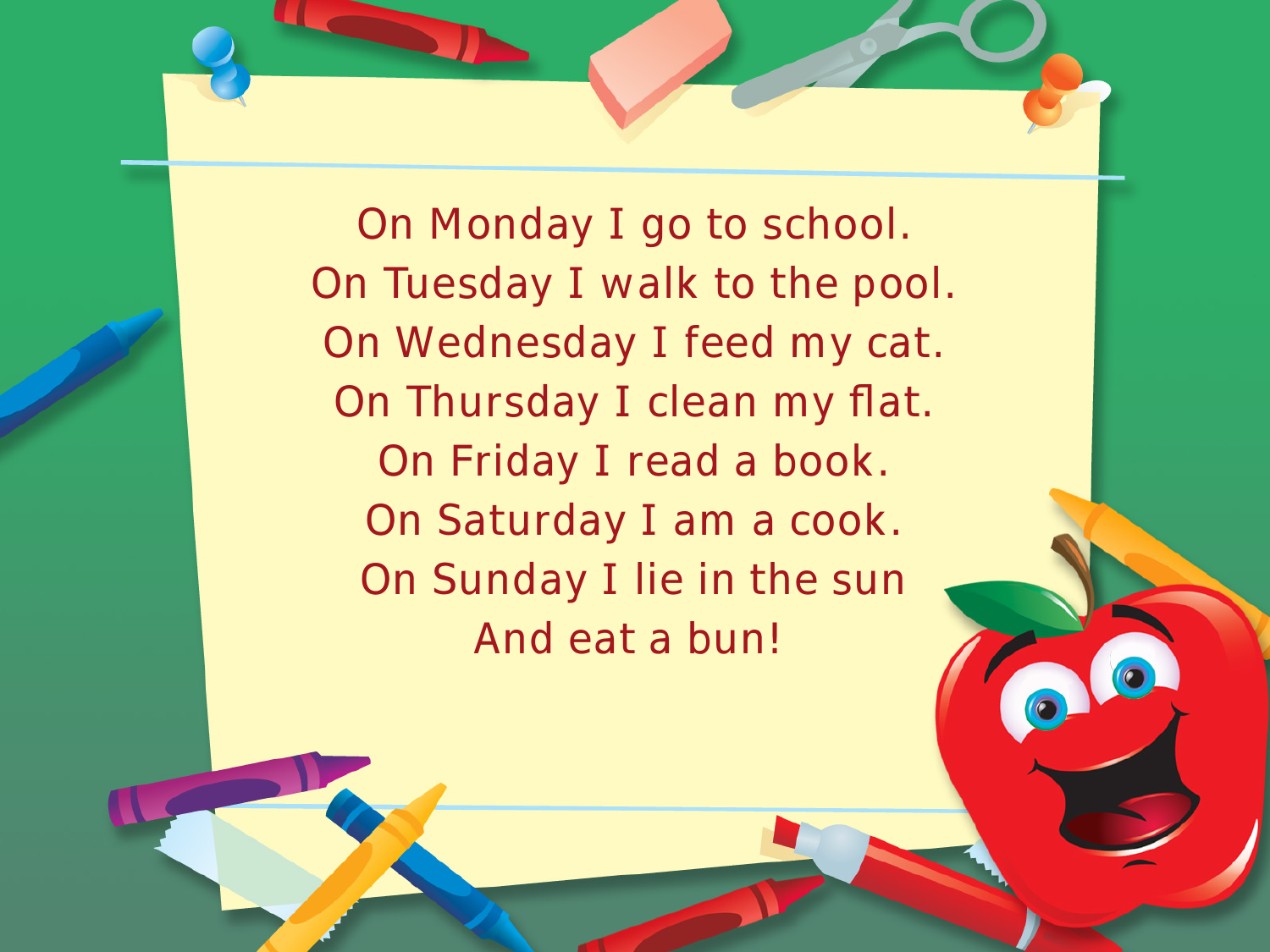

#
On Monday I go to school.
On Tuesday I walk to the pool.
On Wednesday I feed my cat.
On Thursday I clean my flat.
On Friday I read a book.
On Saturday I am a cook.
On Sunday I lie in the sun
And eat a bun!